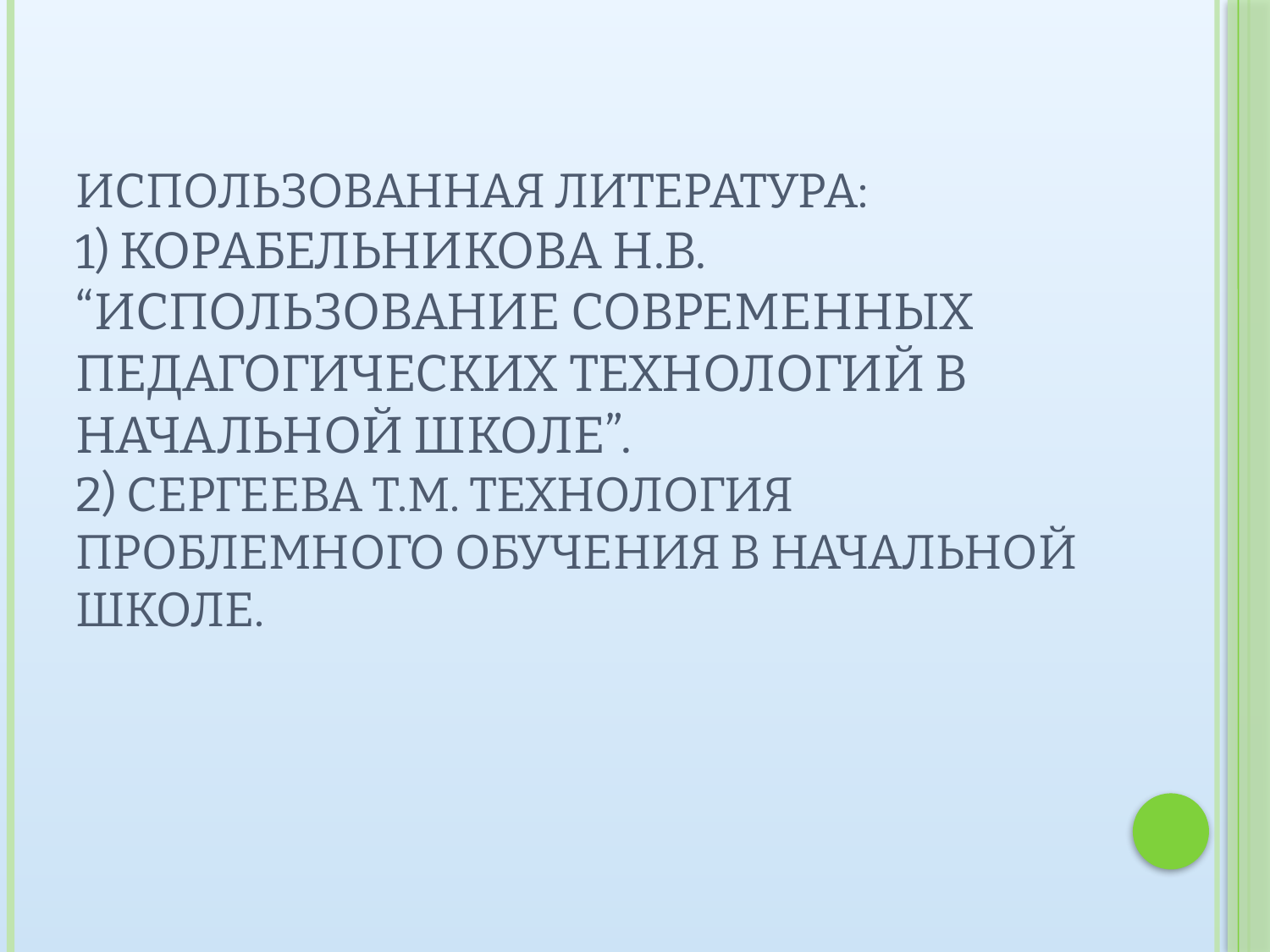

# Использованная литература: 1) Корабельникова Н.В. “Использование современных педагогических технологий в начальной школе”. 2) Сергеева Т.М. Технология проблемного обучения в начальной школе.